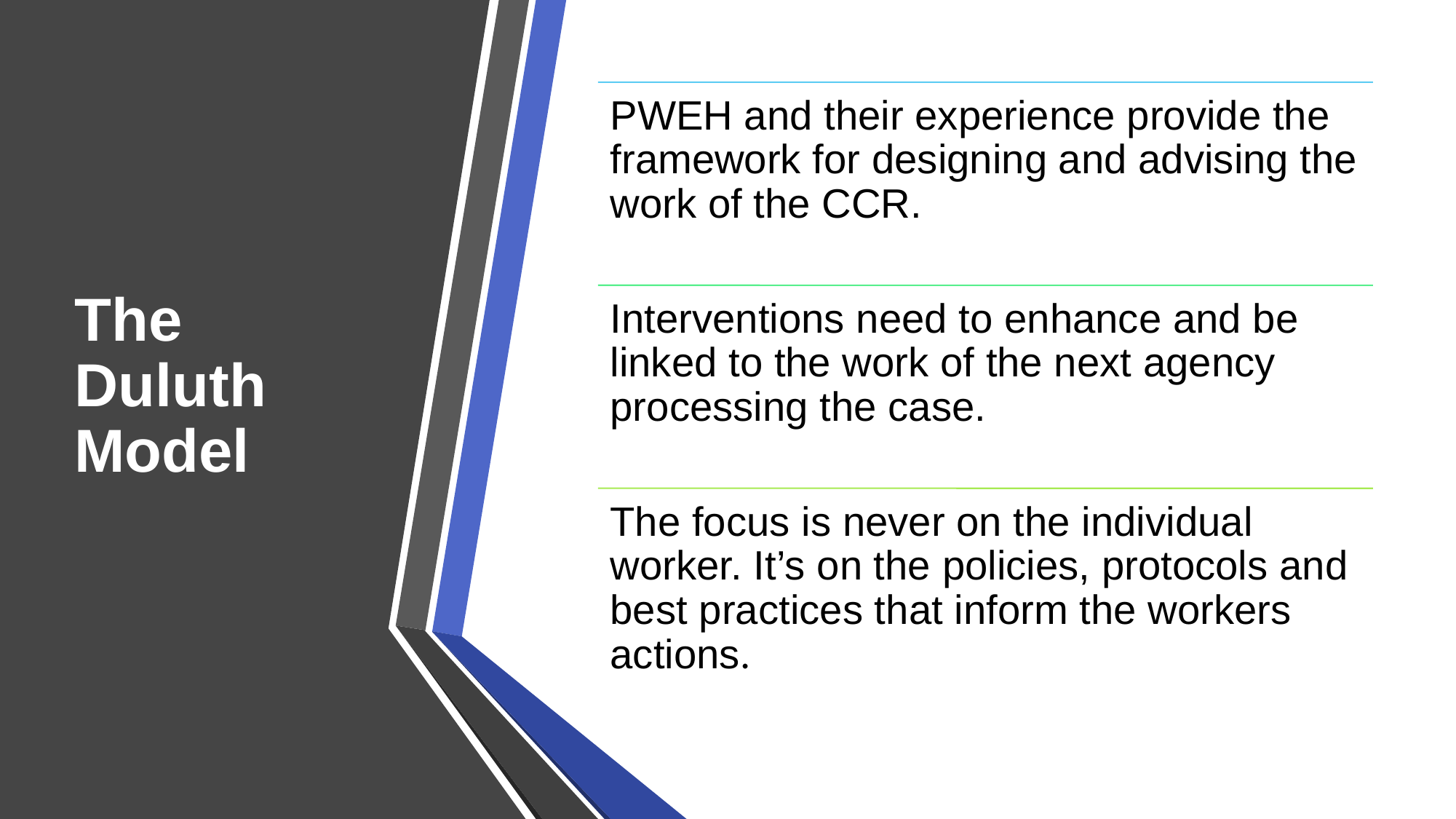

# The Duluth Model
PWEH and their experience provide the framework for designing and advising the work of the CCR.
Interventions need to enhance and be linked to the work of the next agency processing the case.
The focus is never on the individual worker. It’s on the policies, protocols and best practices that inform the workers actions.